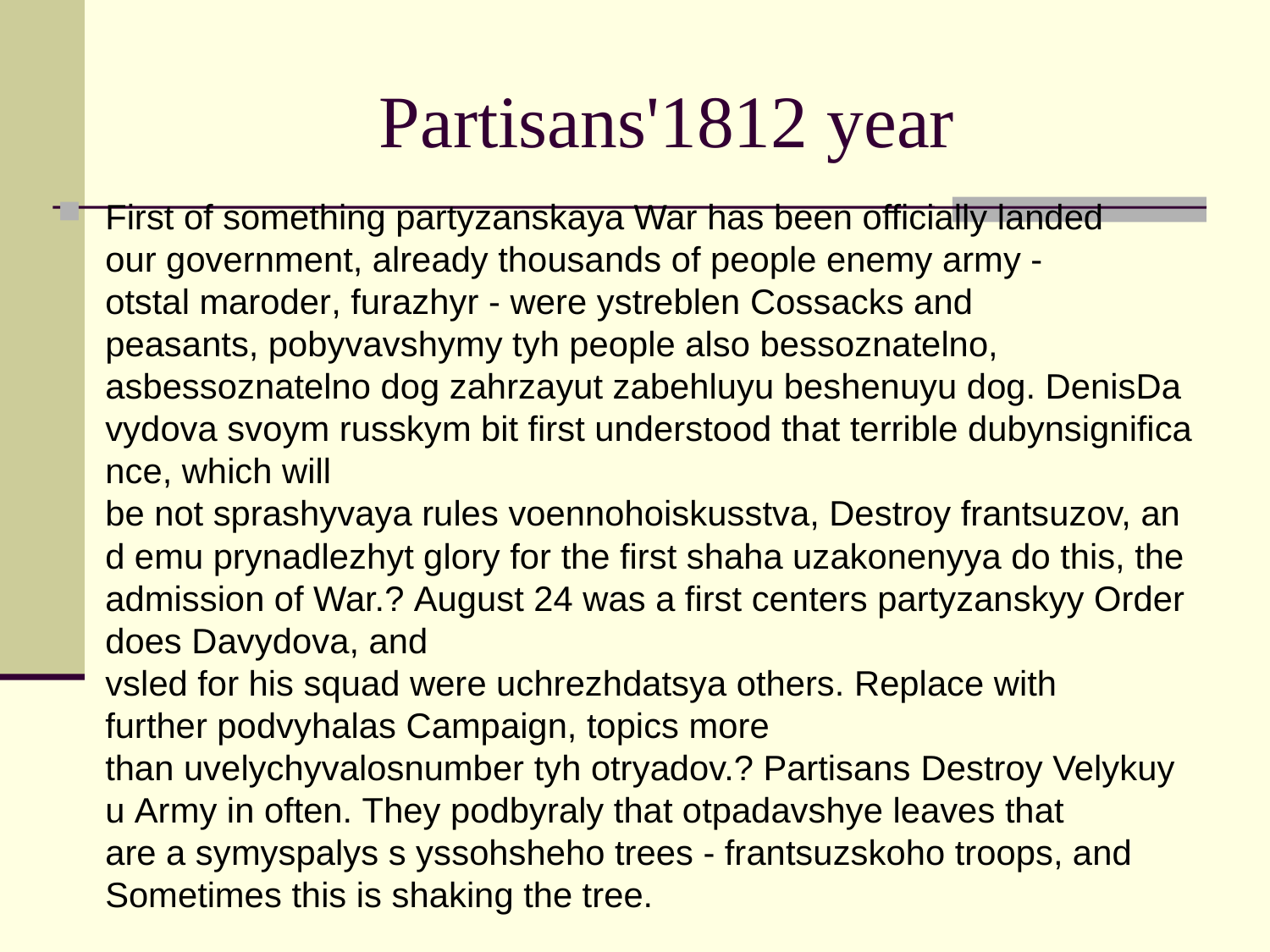

# Partisans'1812 year
First of something partyzanskaya War has been officially landed our government, already thousands of people enemy army -otstal maroder, furazhyr - were ystreblen Cossacks and peasants, pobyvavshymy tyh people also bessoznatelno, asbessoznatelno dog zahrzayut zabehluyu beshenuyu dog. DenisDavydova svoym russkym bit first understood that terrible dubynsignificance, which will be not sprashyvaya rules voennohoiskusstva, Destroy frantsuzov, and emu prynadlezhyt glory for the first shaha uzakonenyya do this, the admission of War.? August 24 was a first centers partyzanskyy Order does Davydova, and vsled for his squad were uchrezhdatsya others. Replace with further podvyhalas Campaign, topics more than uvelychyvalosnumber tyh otryadov.? Partisans Destroy Velykuyu Army in often. They podbyraly that otpadavshye leaves that are a symyspalys s yssohsheho trees - frantsuzskoho troops, and Sometimes this is shaking the tree.